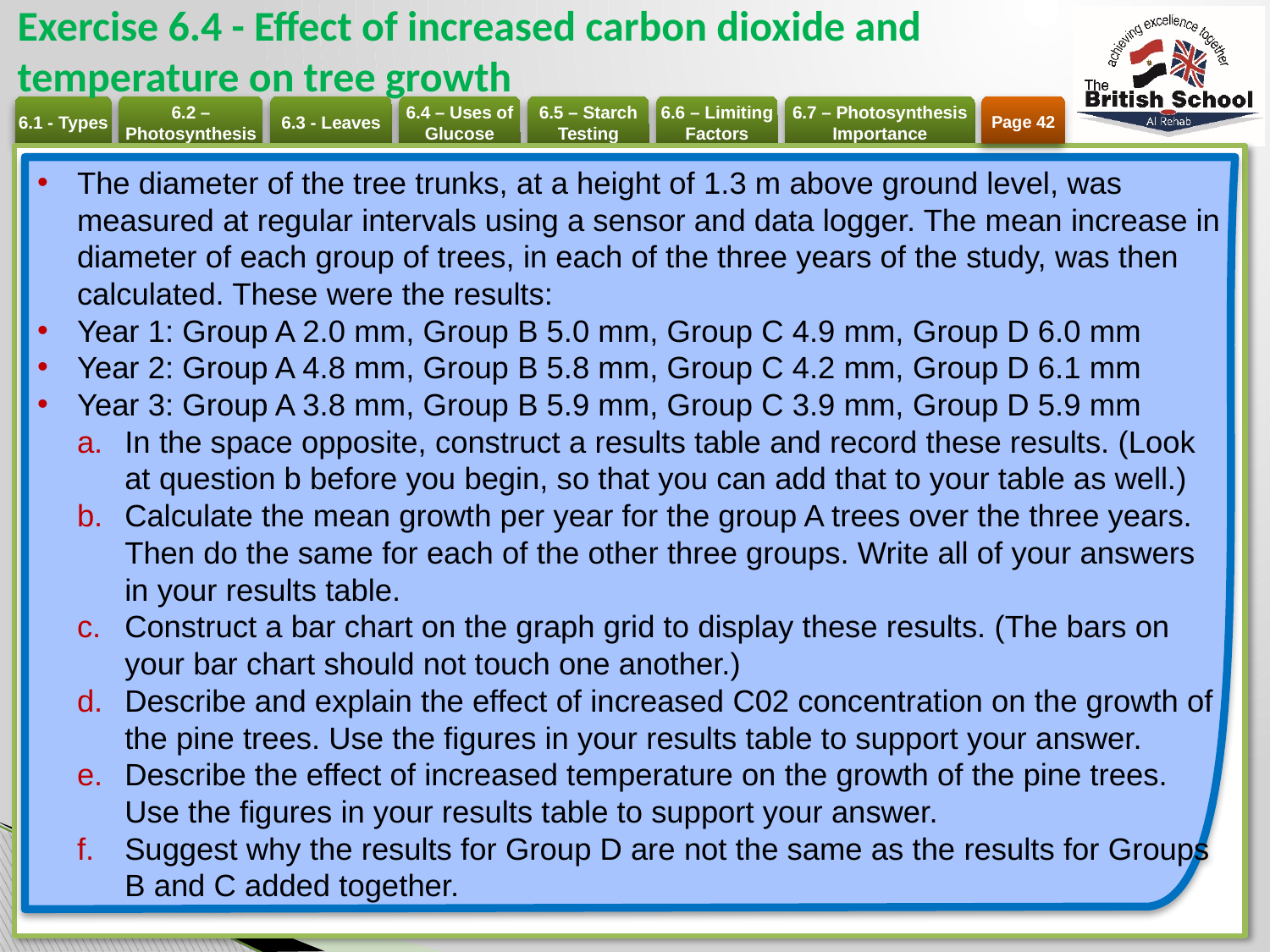

# Exercise 6.4 - Effect of increased carbon dioxide and temperature on tree growth
Page 42
The diameter of the tree trunks, at a height of 1.3 m above ground level, was measured at regular intervals using a sensor and data logger. The mean increase in diameter of each group of trees, in each of the three years of the study, was then calculated. These were the results:
Year 1: Group A 2.0 mm, Group B 5.0 mm, Group C 4.9 mm, Group D 6.0 mm
Year 2: Group A 4.8 mm, Group B 5.8 mm, Group C 4.2 mm, Group D 6.1 mm
Year 3: Group A 3.8 mm, Group B 5.9 mm, Group C 3.9 mm, Group D 5.9 mm
In the space opposite, construct a results table and record these results. (Look at question b before you begin, so that you can add that to your table as well.)
Calculate the mean growth per year for the group A trees over the three years. Then do the same for each of the other three groups. Write all of your answers in your results table.
Construct a bar chart on the graph grid to display these results. (The bars on your bar chart should not touch one another.)
Describe and explain the effect of increased C02 concentration on the growth of the pine trees. Use the figures in your results table to support your answer.
Describe the effect of increased temperature on the growth of the pine trees. Use the figures in your results table to support your answer.
Suggest why the results for Group D are not the same as the results for Groups B and C added together.